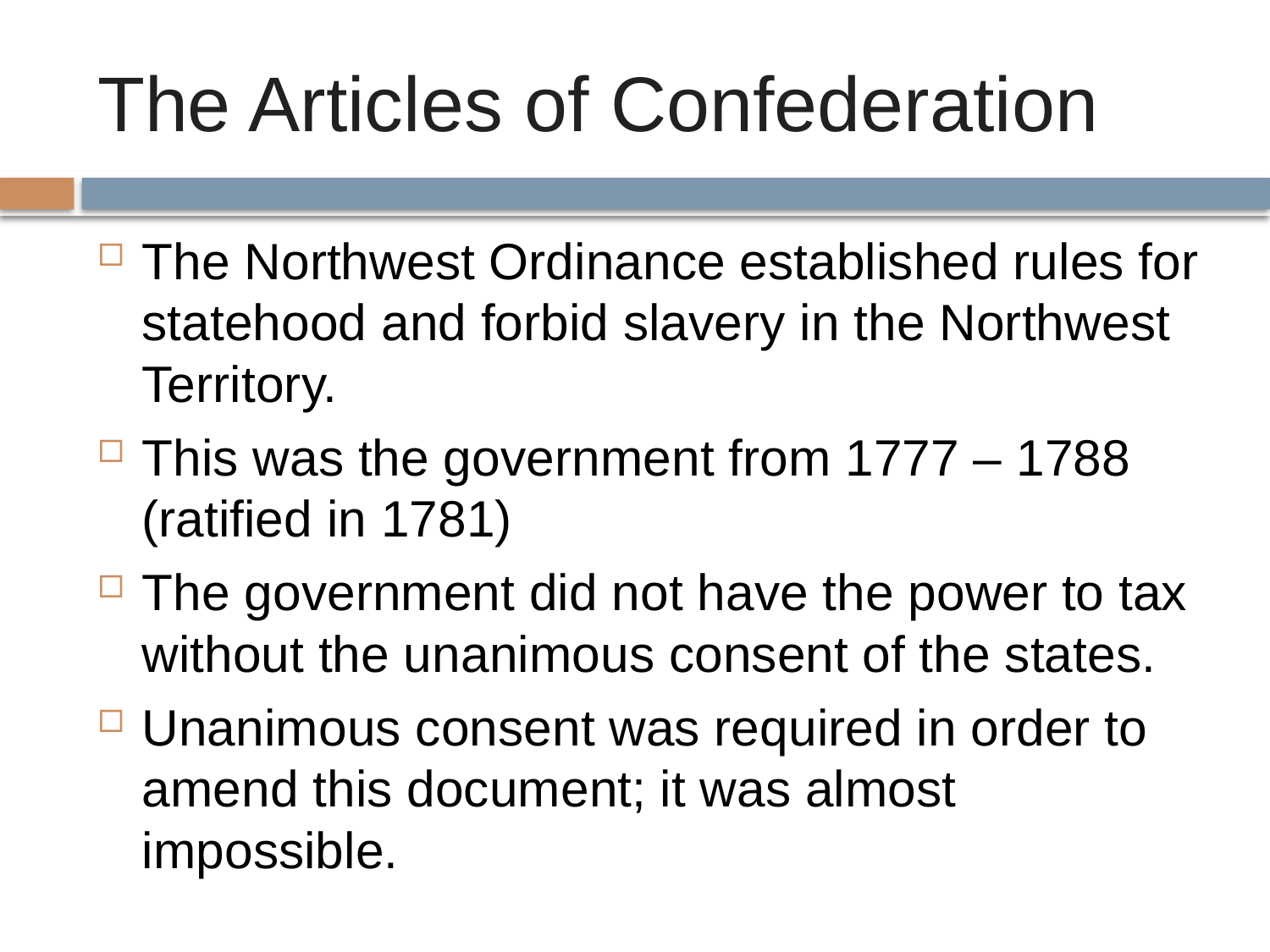

# The Articles of Confederation
The Northwest Ordinance established rules for statehood and forbid slavery in the Northwest Territory.
This was the government from 1777 – 1788 (ratified in 1781)
The government did not have the power to tax without the unanimous consent of the states.
Unanimous consent was required in order to amend this document; it was almost impossible.